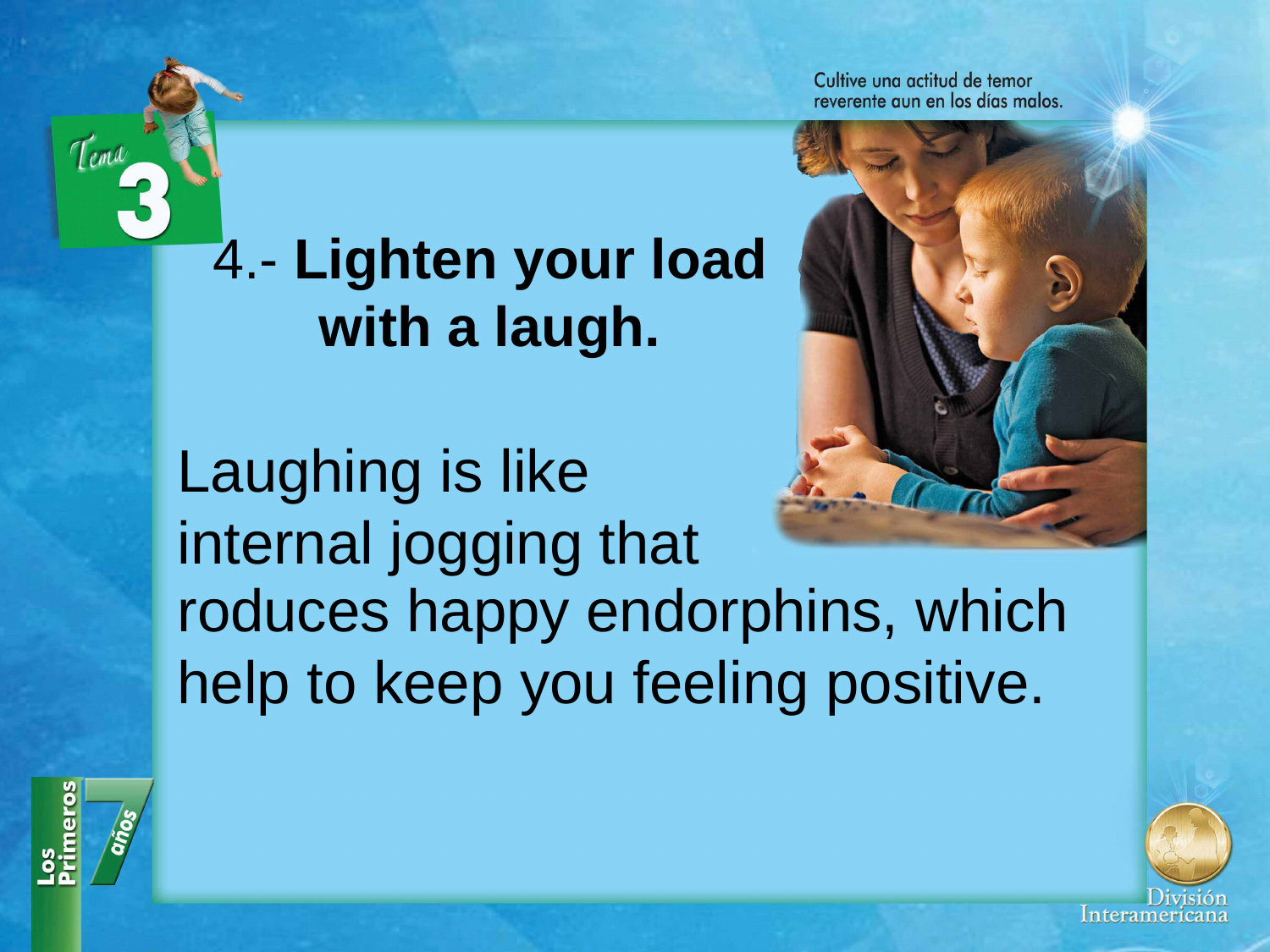

4.- Lighten your load with a laugh.
Laughing is like internal jogging that
roduces happy endorphins, which help to keep you feeling positive.